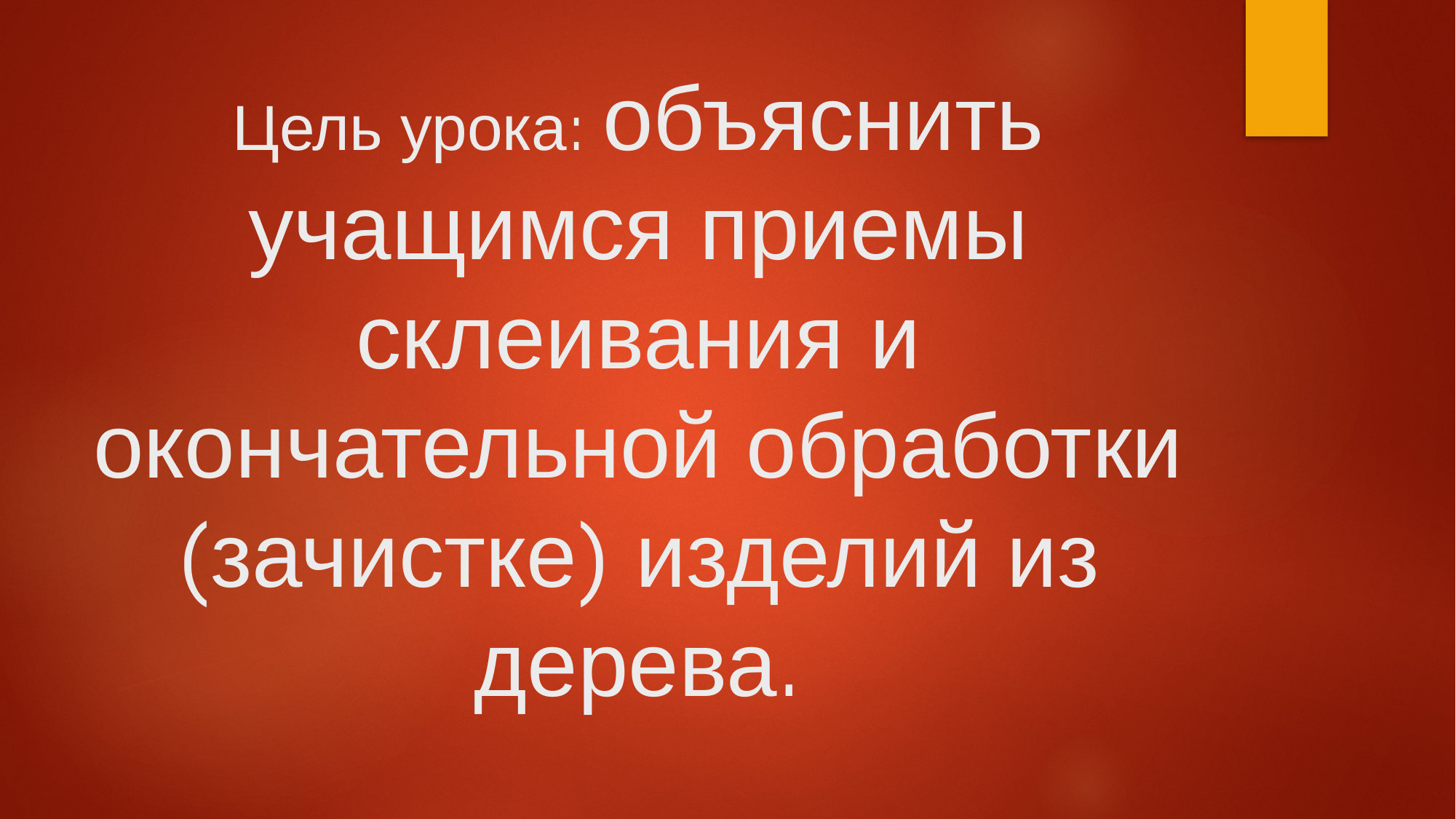

# Цель урока: объяснить учащимся приемы склеивания и окончательной обработки (зачистке) изделий из дерева.